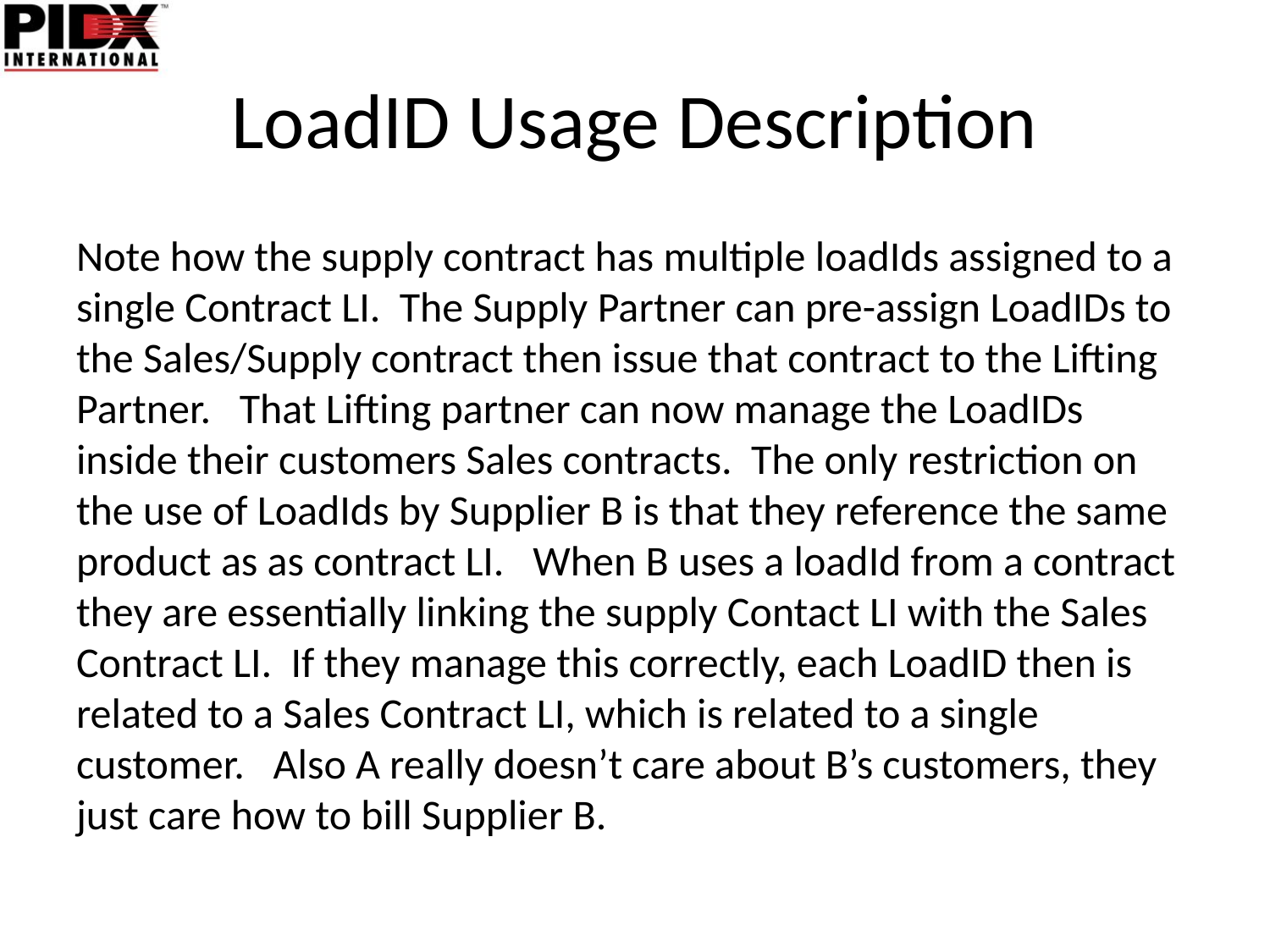

# LoadID Usage Description
Note how the supply contract has multiple loadIds assigned to a single Contract LI.  The Supply Partner can pre-assign LoadIDs to the Sales/Supply contract then issue that contract to the Lifting Partner.   That Lifting partner can now manage the LoadIDs inside their customers Sales contracts.  The only restriction on the use of LoadIds by Supplier B is that they reference the same product as as contract LI.   When B uses a loadId from a contract they are essentially linking the supply Contact LI with the Sales Contract LI.  If they manage this correctly, each LoadID then is related to a Sales Contract LI, which is related to a single customer.   Also A really doesn’t care about B’s customers, they just care how to bill Supplier B.